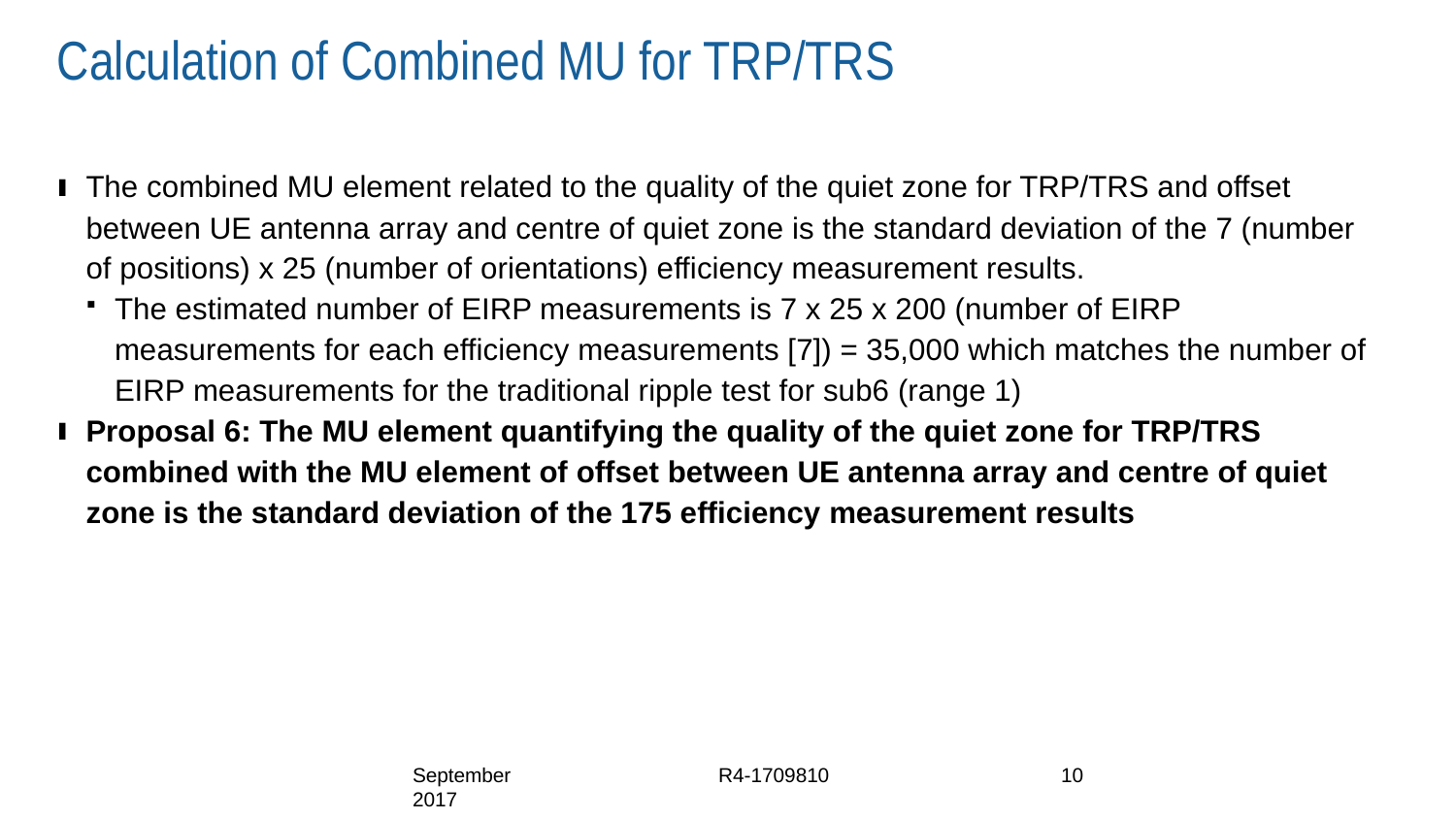

# Calculation of Combined MU for TRP/TRS
The combined MU element related to the quality of the quiet zone for TRP/TRS and offset between UE antenna array and centre of quiet zone is the standard deviation of the 7 (number of positions) x 25 (number of orientations) efficiency measurement results.
The estimated number of EIRP measurements is 7 x 25 x 200 (number of EIRP measurements for each efficiency measurements [7]) = 35,000 which matches the number of EIRP measurements for the traditional ripple test for sub6 (range 1)
Proposal 6: The MU element quantifying the quality of the quiet zone for TRP/TRS combined with the MU element of offset between UE antenna array and centre of quiet zone is the standard deviation of the 175 efficiency measurement results

September 2017
R4-1709810
10